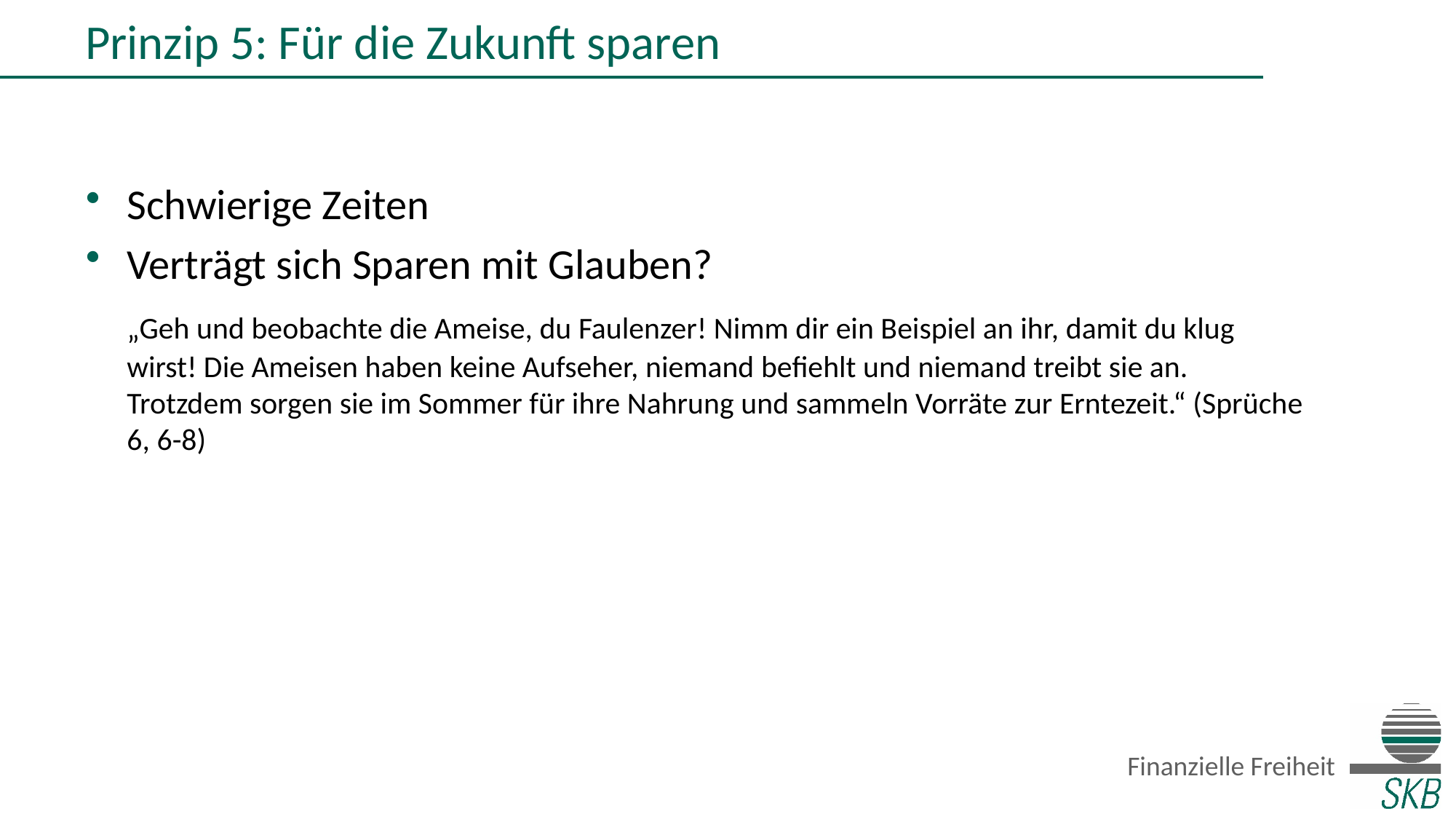

# Prinzip 5: Für die Zukunft sparen
Schwierige Zeiten
Verträgt sich Sparen mit Glauben?
	„Geh und beobachte die Ameise, du Faulenzer! Nimm dir ein Beispiel an ihr, damit du klug wirst! Die Ameisen haben keine Aufseher, niemand befiehlt und niemand treibt sie an. Trotzdem sorgen sie im Sommer für ihre Nahrung und sammeln Vorräte zur Erntezeit.“ (Sprüche 6, 6-8)